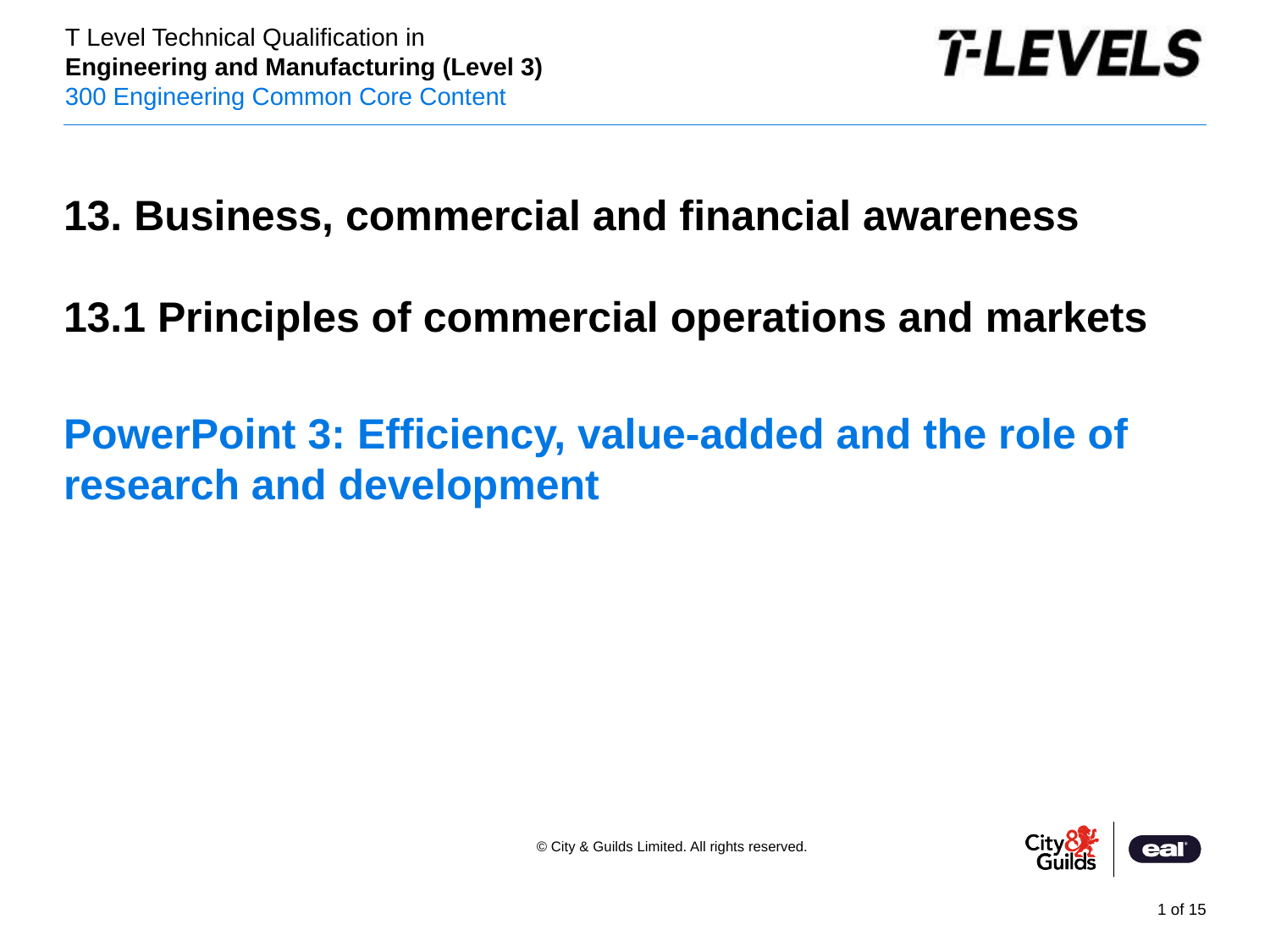

13. Business, commercial and financial awareness

13.1 Principles of commercial operations and markets
PowerPoint 3: Efficiency, value-added and the role of research and development